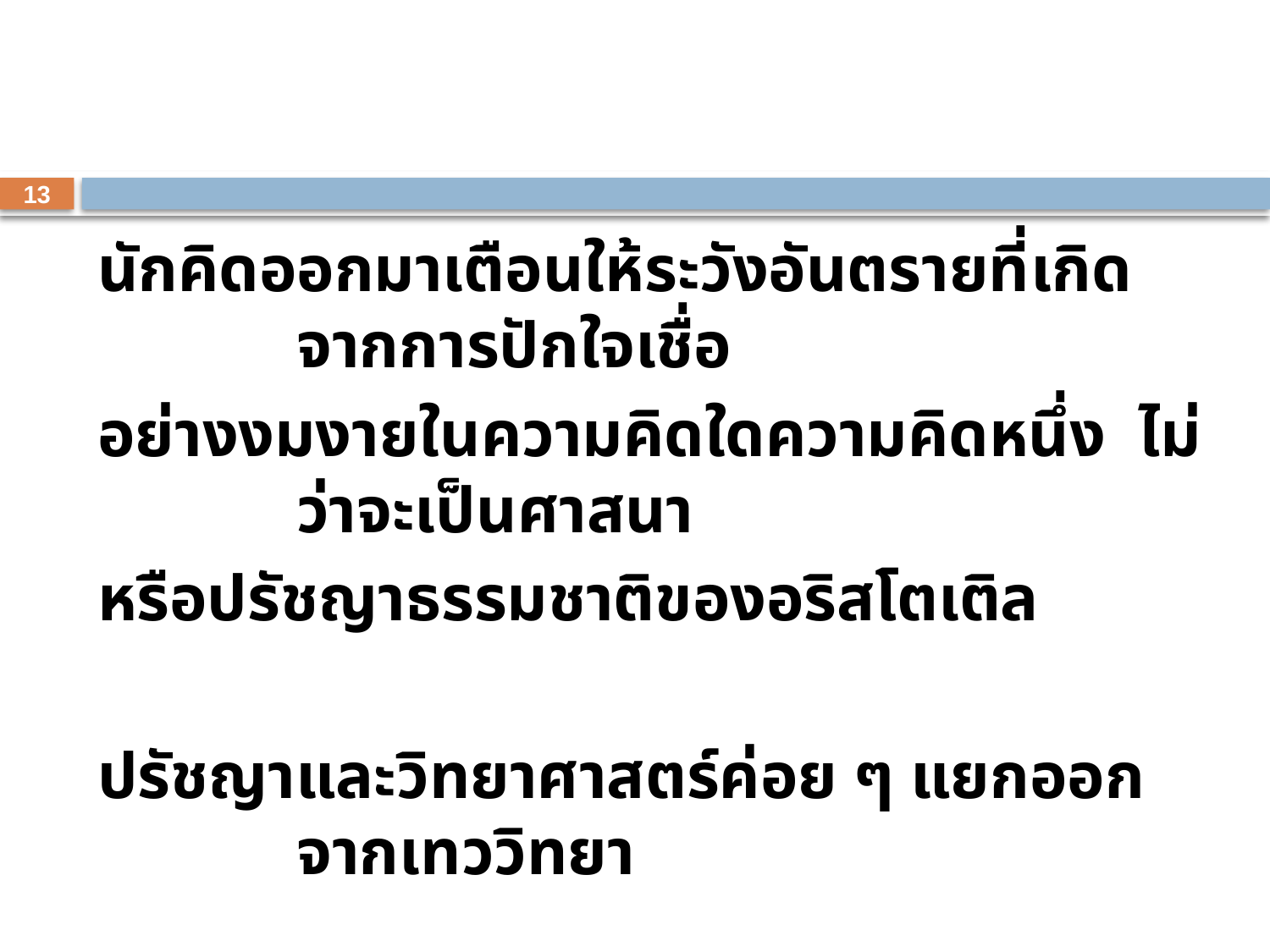

13
นักคิดออกมาเตือนให้ระวังอันตรายที่เกิดจากการปักใจเชื่อ
อย่างงมงายในความคิดใดความคิดหนึ่ง  ไม่ว่าจะเป็นศาสนา
หรือปรัชญาธรรมชาติของอริสโตเติล

ปรัชญาและวิทยาศาสตร์ค่อย ๆ แยกออกจากเทววิทยา